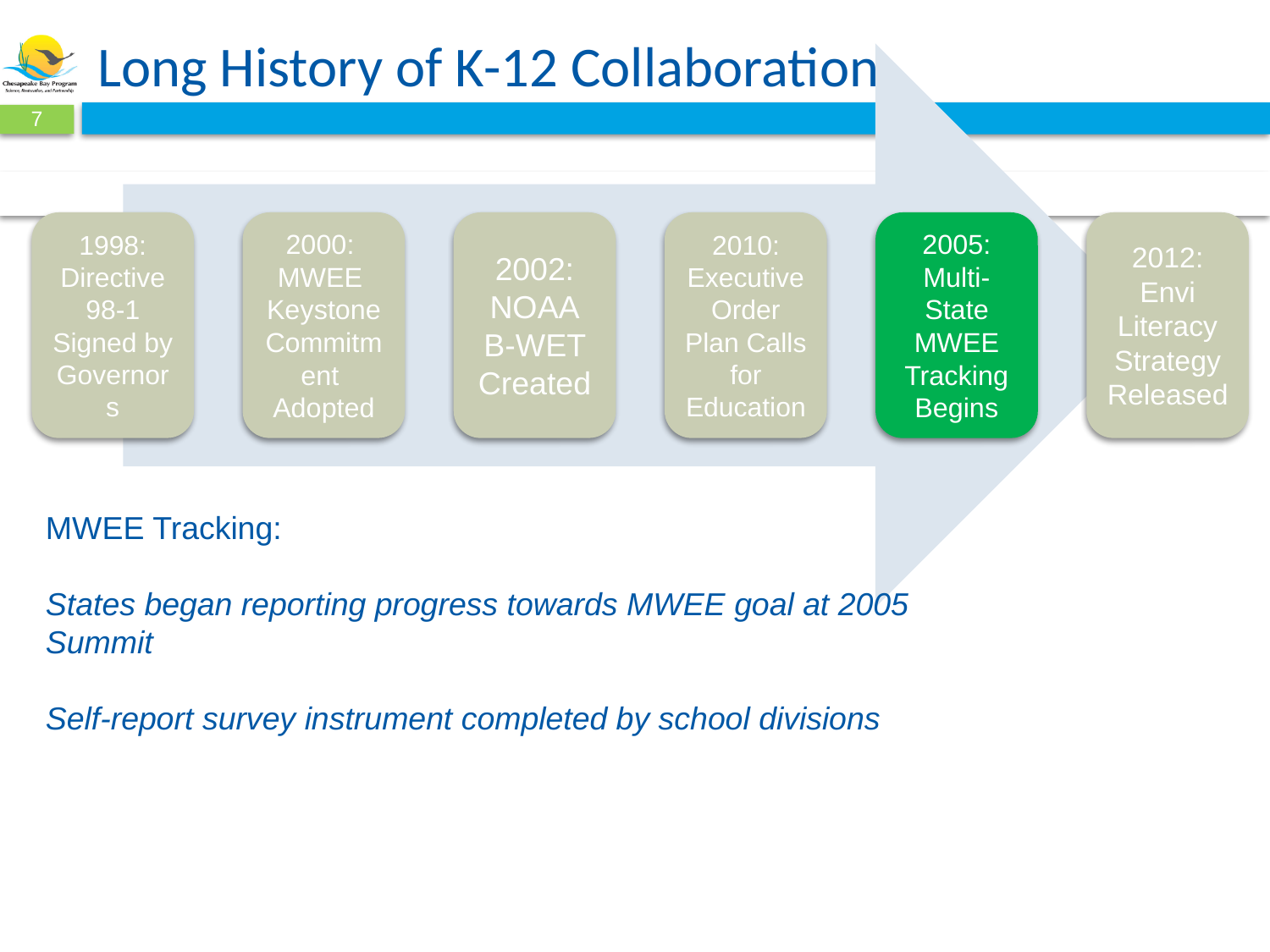

# Long History of K-12 Collaboration
1998:
Directive
98-1 Signed by Governors
2005:
Multi-State MWEE Tracking Begins
2012:
Envi Literacy Strategy Released
2000:
MWEE  Keystone Commitment  Adopted
2010:
Executive Order Plan Calls for Education
2002:
NOAA
B-WET Created
7
MWEE Tracking:

States began reporting progress towards MWEE goal at 2005 Summit

Self-report survey instrument completed by school divisions